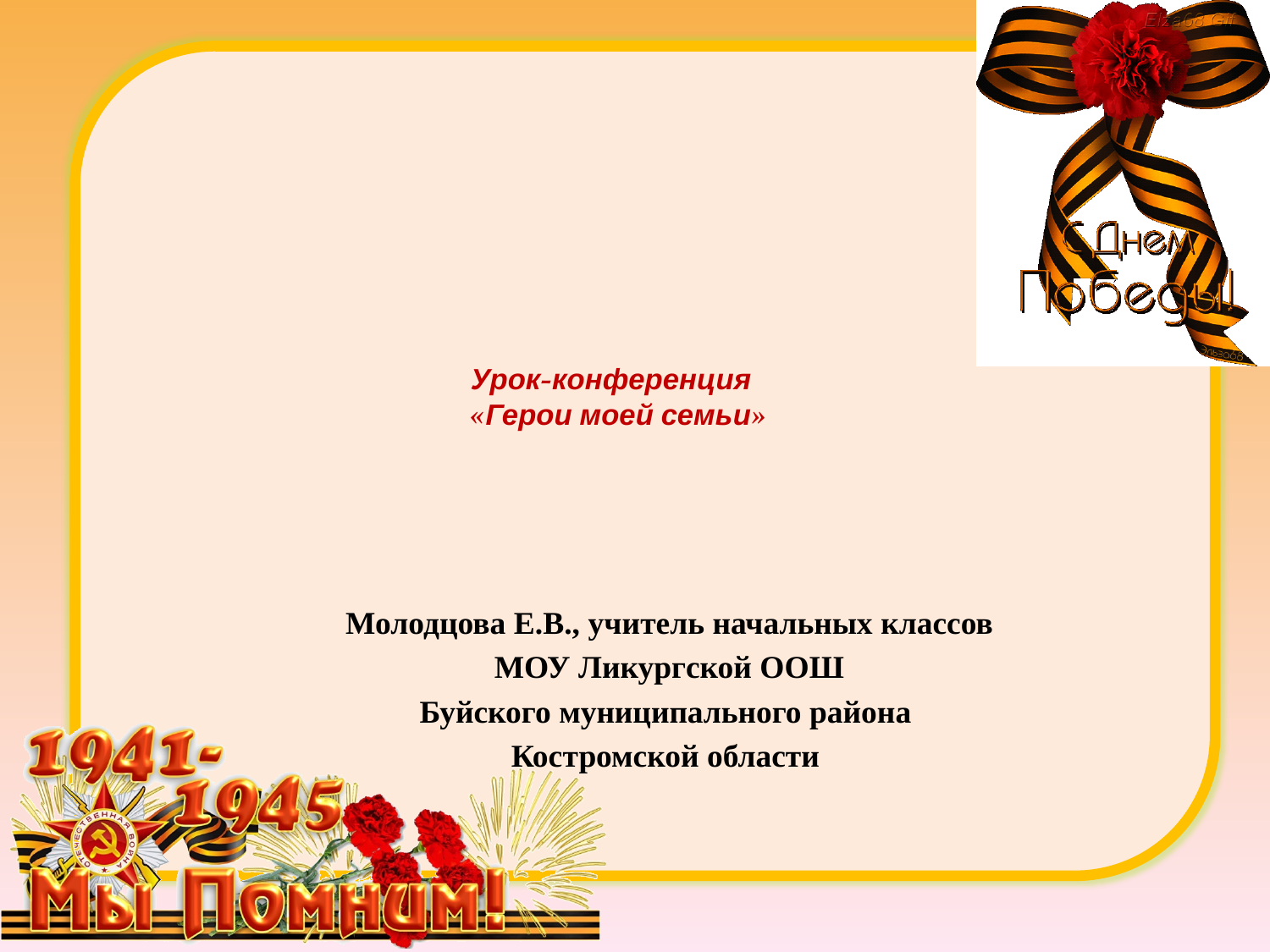

# Урок-конференция «Герои моей семьи»
Молодцова Е.В., учитель начальных классов
 МОУ Ликургской ООШ
Буйского муниципального района
Костромской области